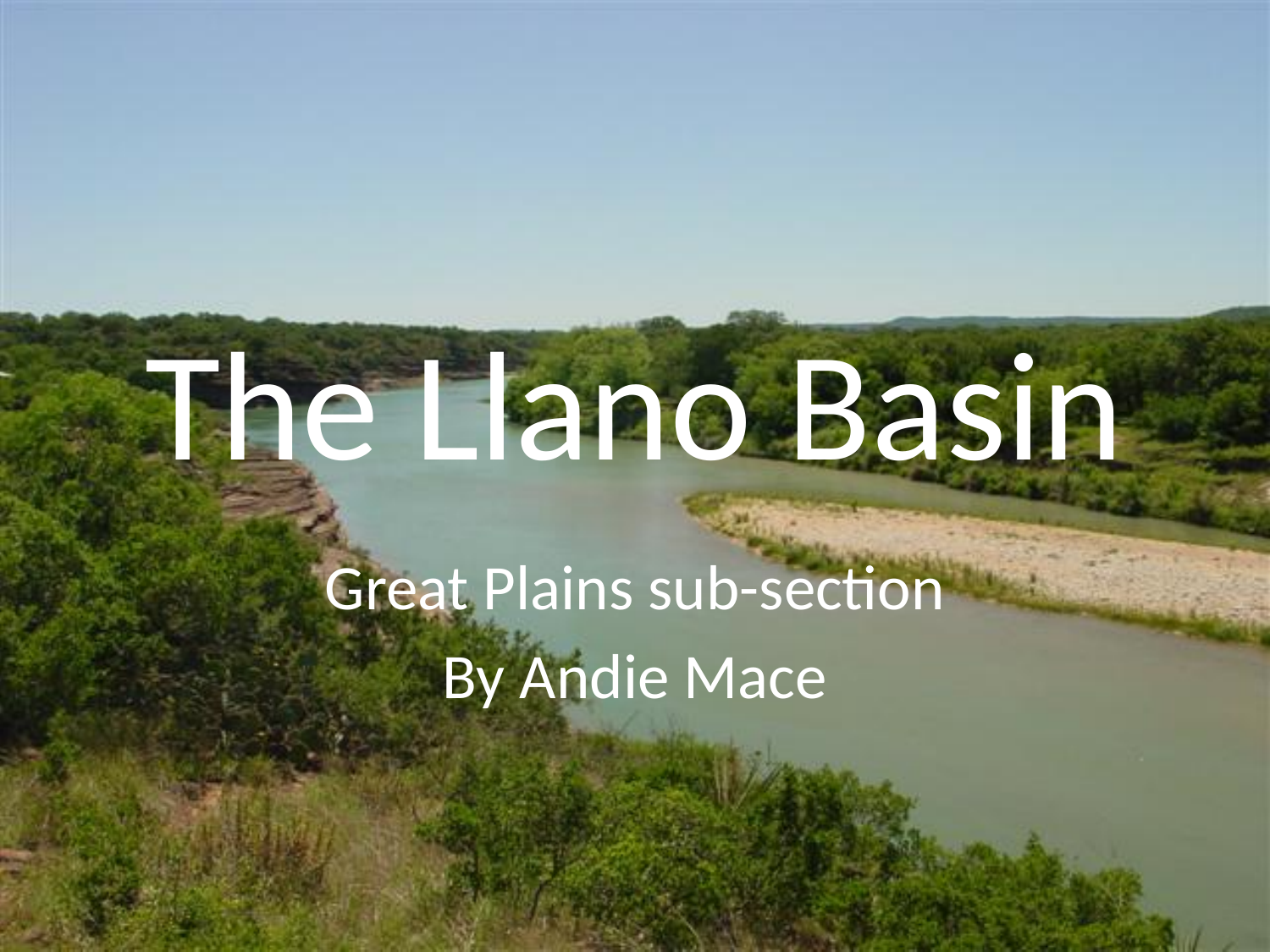

# The Llano Basin
Great Plains sub-section
By Andie Mace